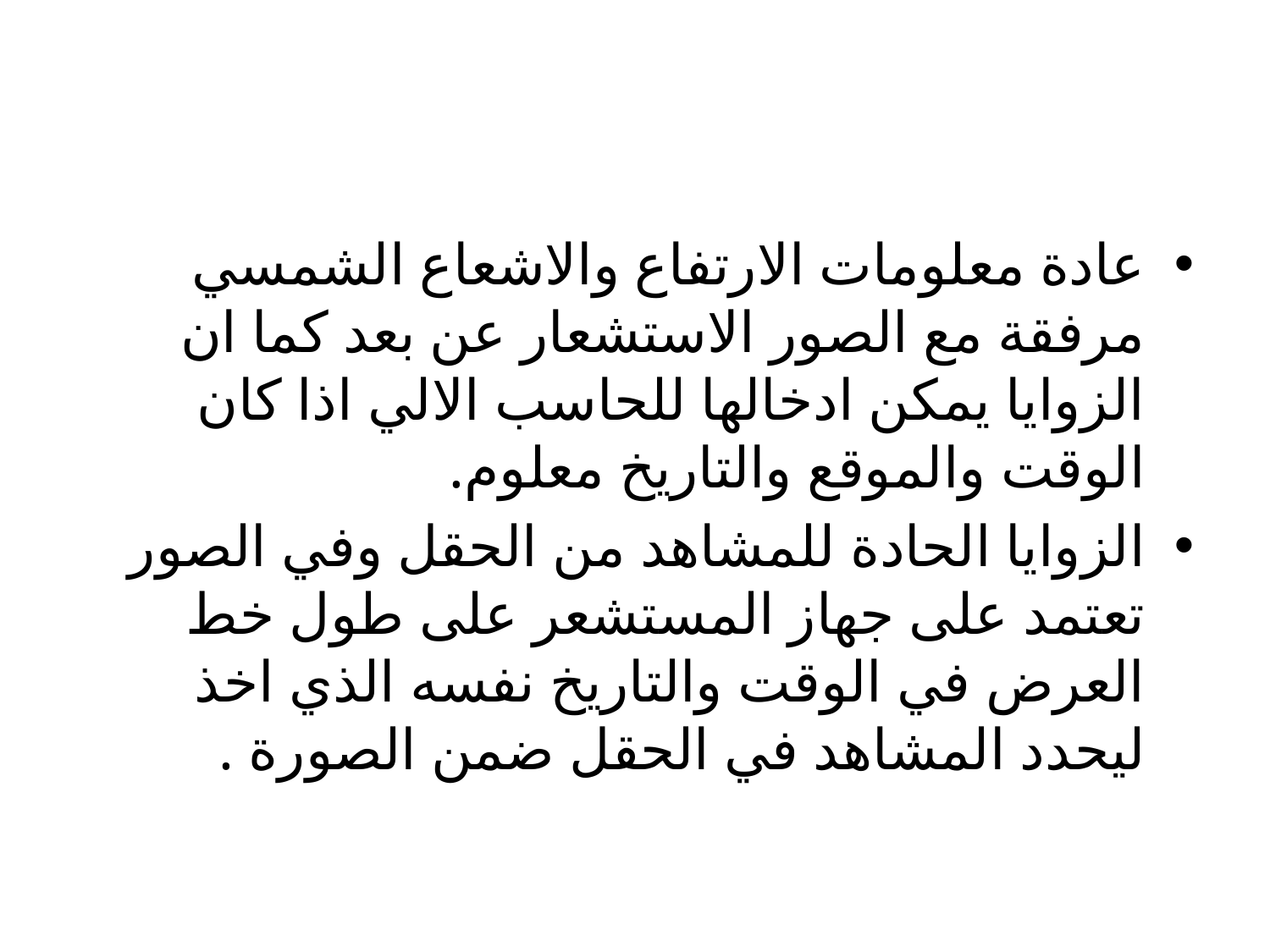

عادة معلومات الارتفاع والاشعاع الشمسي مرفقة مع الصور الاستشعار عن بعد كما ان الزوايا يمكن ادخالها للحاسب الالي اذا كان الوقت والموقع والتاريخ معلوم.
الزوايا الحادة للمشاهد من الحقل وفي الصور تعتمد على جهاز المستشعر على طول خط العرض في الوقت والتاريخ نفسه الذي اخذ ليحدد المشاهد في الحقل ضمن الصورة .